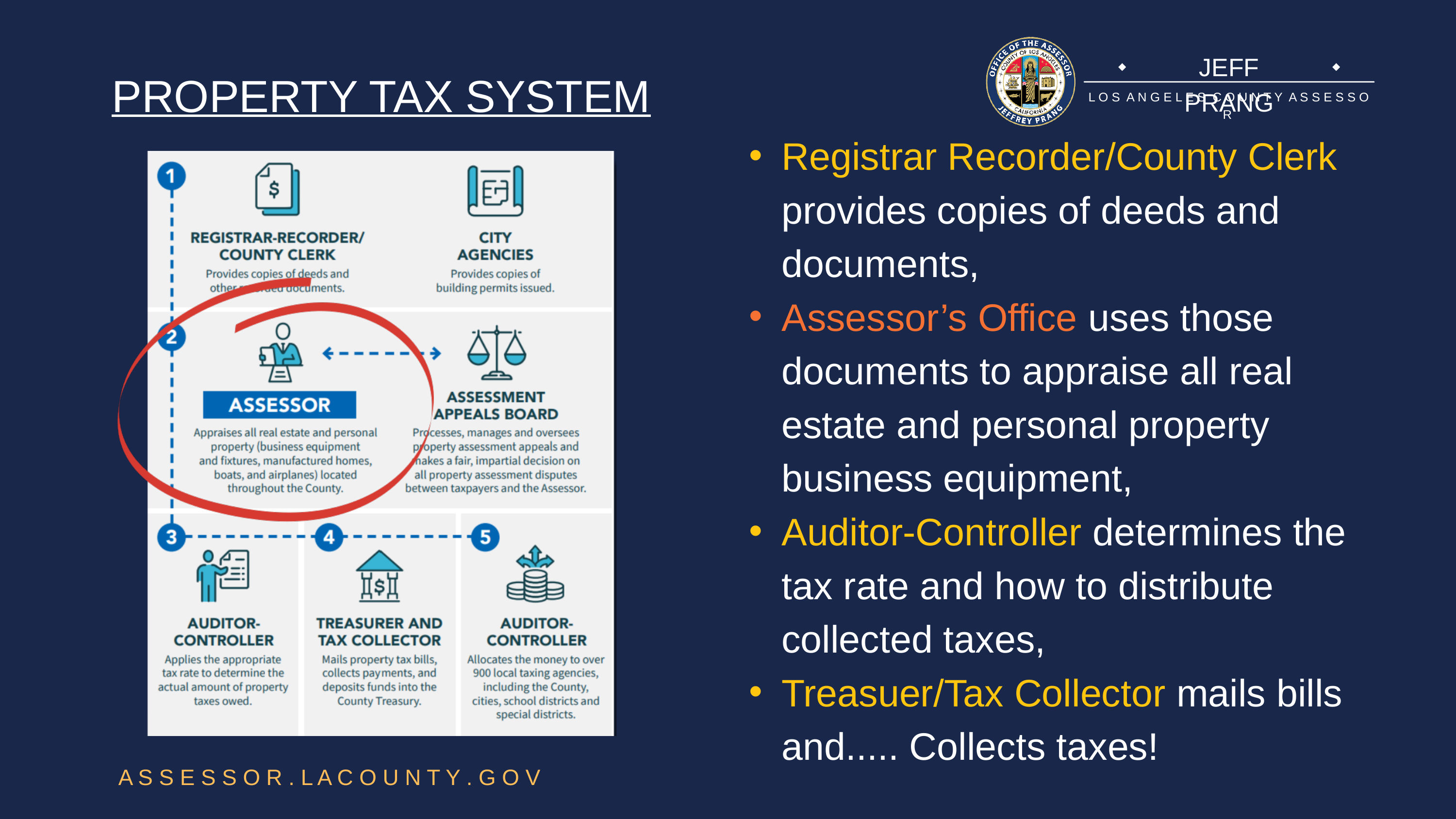

JEFF PRANG

L O S  A N G E L E S  C O U N T Y  A S S E S S O R
PROPERTY TAX SYSTEM
Registrar Recorder/County Clerk provides copies of deeds and documents,
Assessor’s Office uses those documents to appraise all real estate and personal property business equipment,
Auditor-Controller determines the tax rate and how to distribute collected taxes,
Treasuer/Tax Collector mails bills and..... Collects taxes!

A S S E S S O R . L A C O U N T Y . G O V